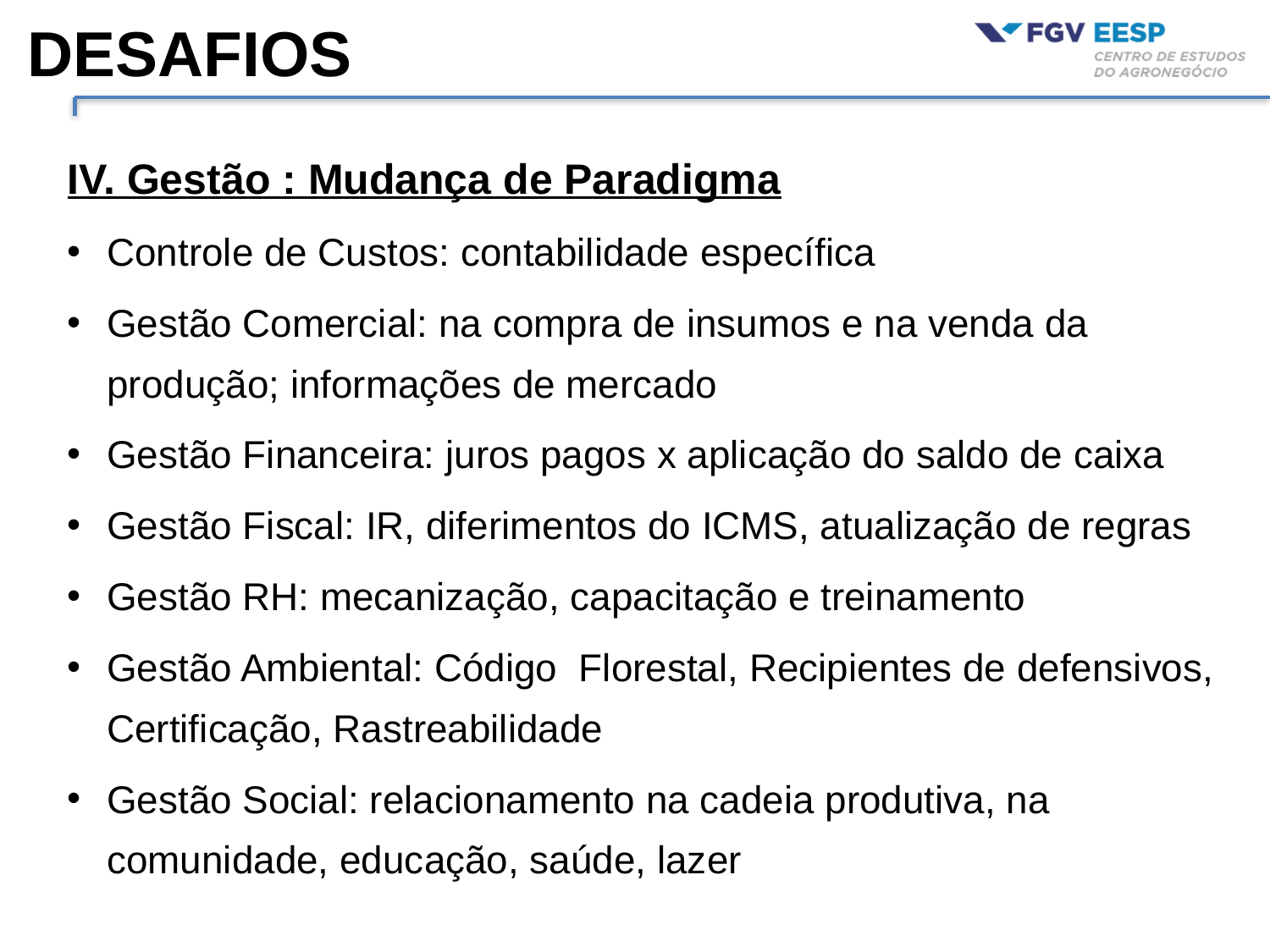

Desafios
IV. Gestão : Mudança de Paradigma
Controle de Custos: contabilidade específica
Gestão Comercial: na compra de insumos e na venda da produção; informações de mercado
Gestão Financeira: juros pagos x aplicação do saldo de caixa
Gestão Fiscal: IR, diferimentos do ICMS, atualização de regras
Gestão RH: mecanização, capacitação e treinamento
Gestão Ambiental: Código  Florestal, Recipientes de defensivos, Certificação, Rastreabilidade
Gestão Social: relacionamento na cadeia produtiva, na comunidade, educação, saúde, lazer